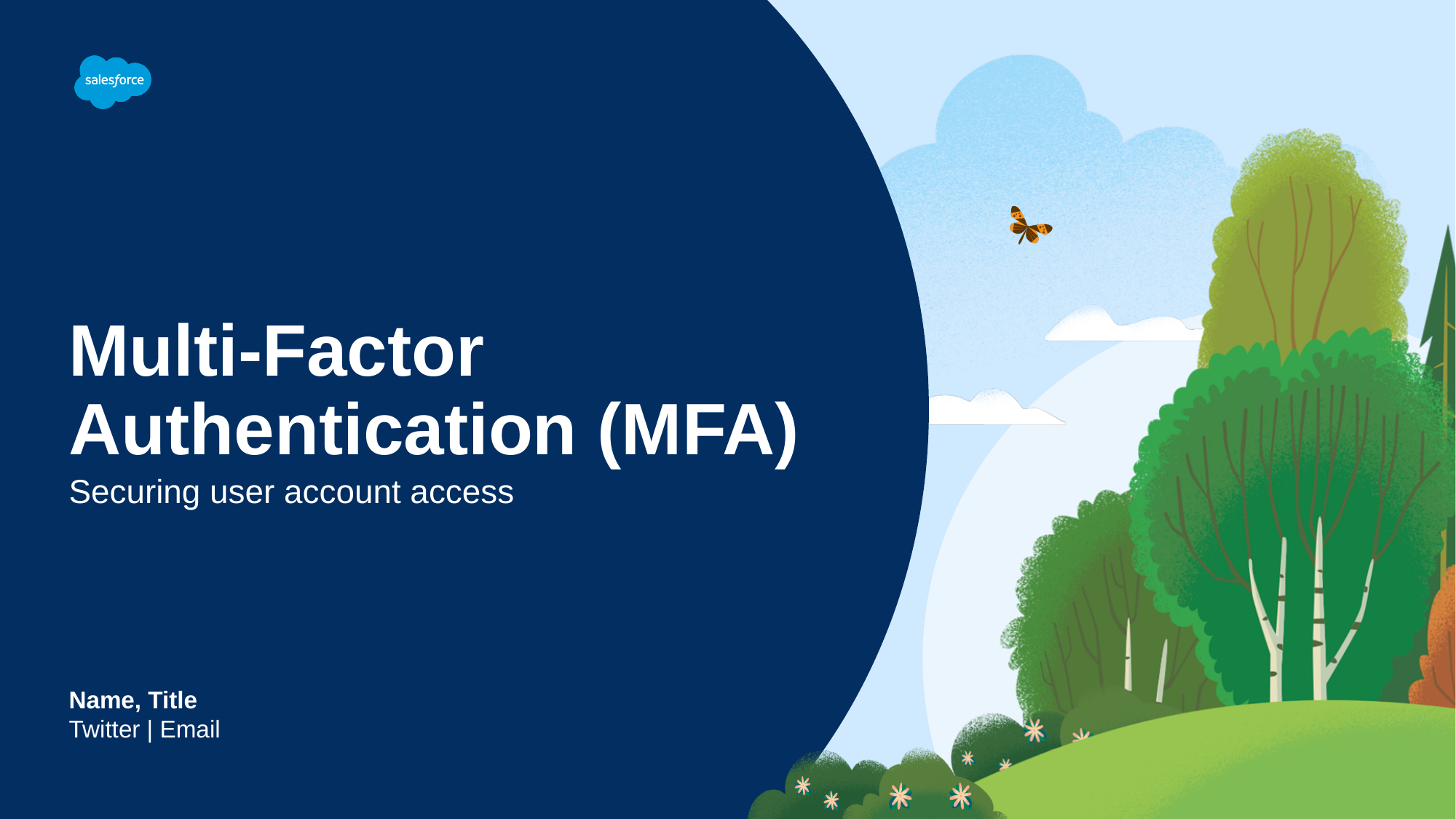

# Multi-Factor Authentication (MFA)
Securing user account access
Name, Title
Twitter | Email